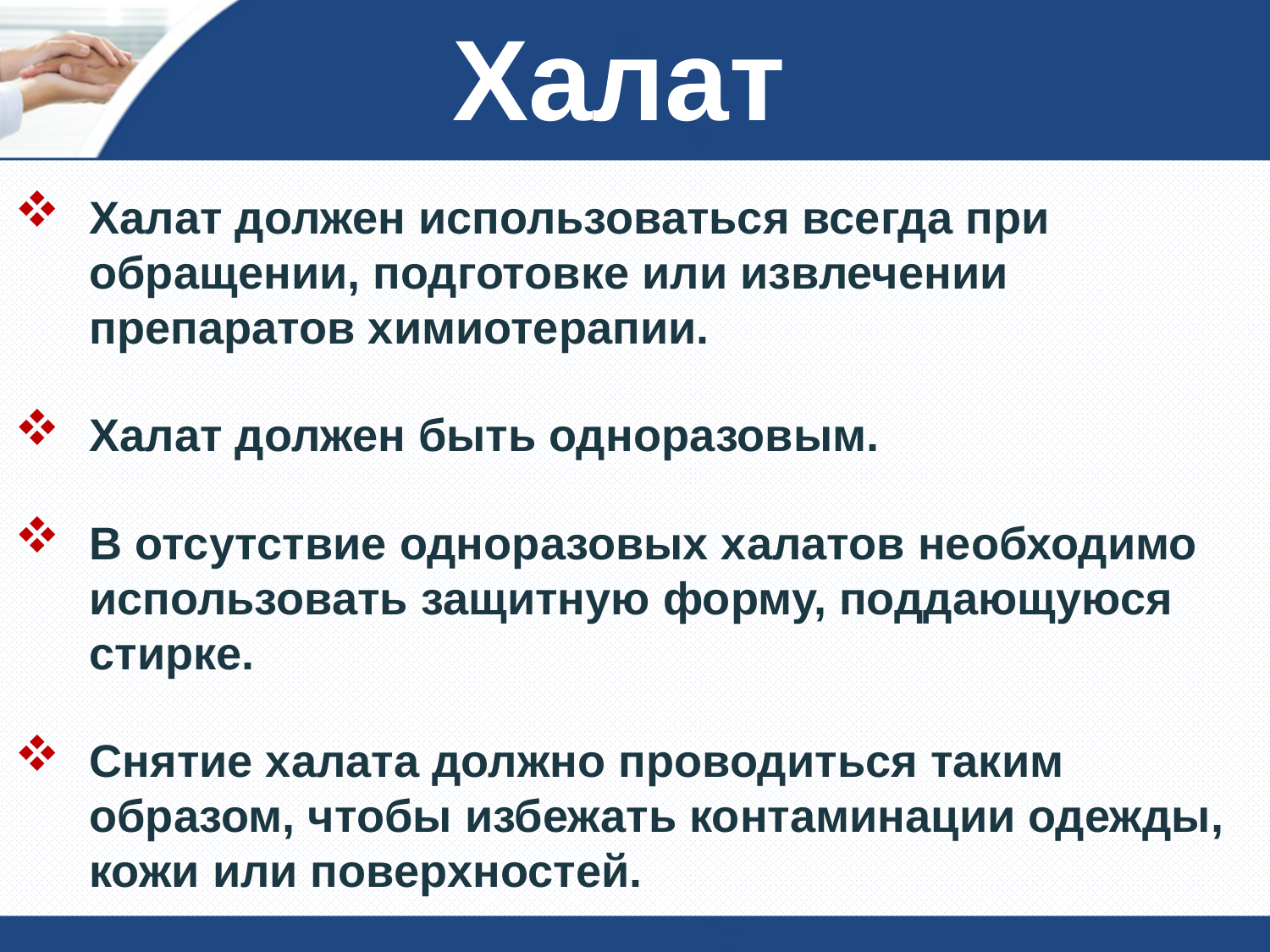

# Халат
Халат должен использоваться всегда при обращении, подготовке или извлечении препаратов химиотерапии.
Халат должен быть одноразовым.
В отсутствие одноразовых халатов необходимо использовать защитную форму, поддающуюся стирке.
Снятие халата должно проводиться таким образом, чтобы избежать контаминации одежды, кожи или поверхностей.